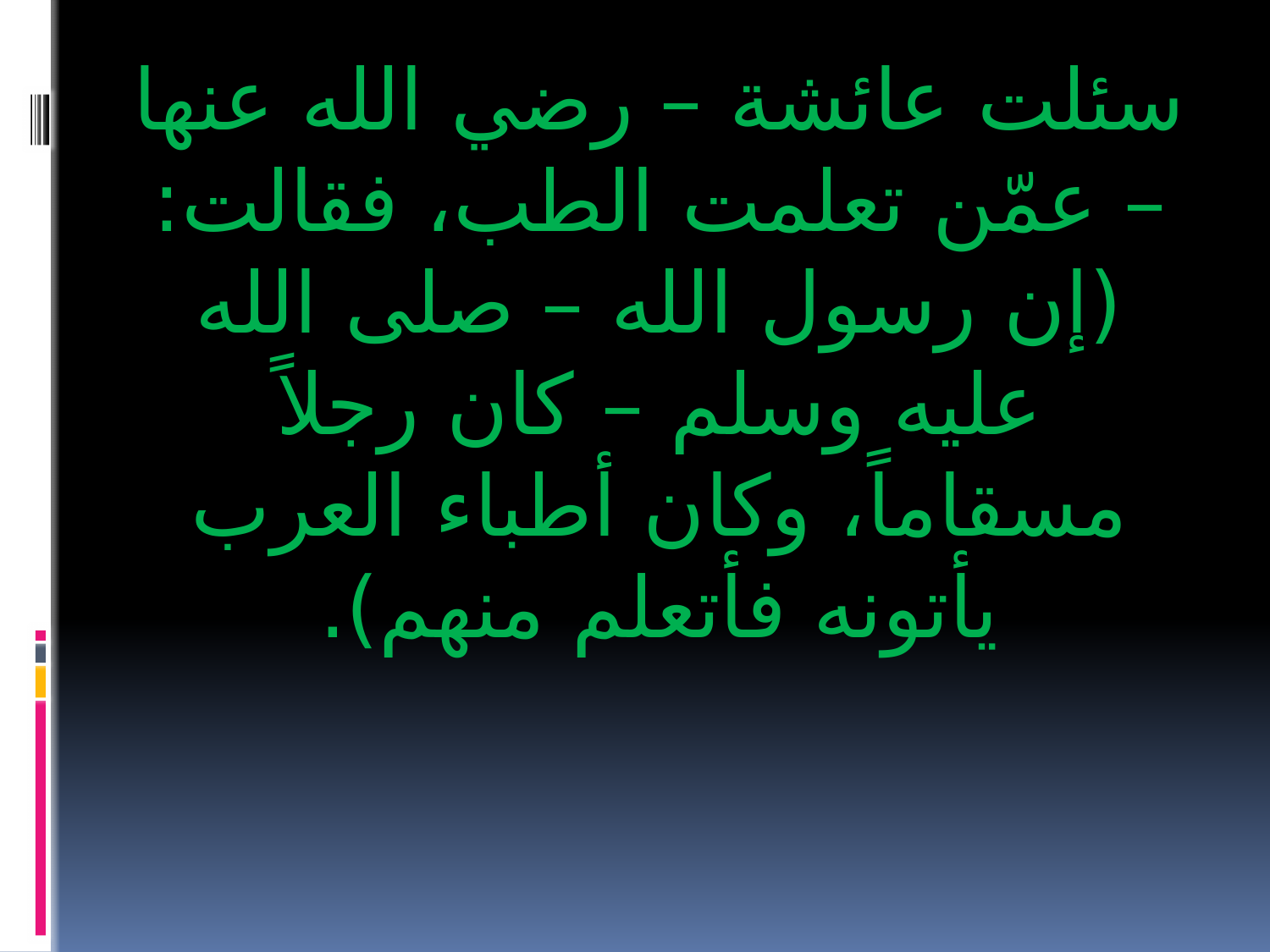

سئلت عائشة – رضي الله عنها – عمّن تعلمت الطب، فقالت: (إن رسول الله – صلى الله عليه وسلم – كان رجلاً مسقاماً، وكان أطباء العرب يأتونه فأتعلم منهم).